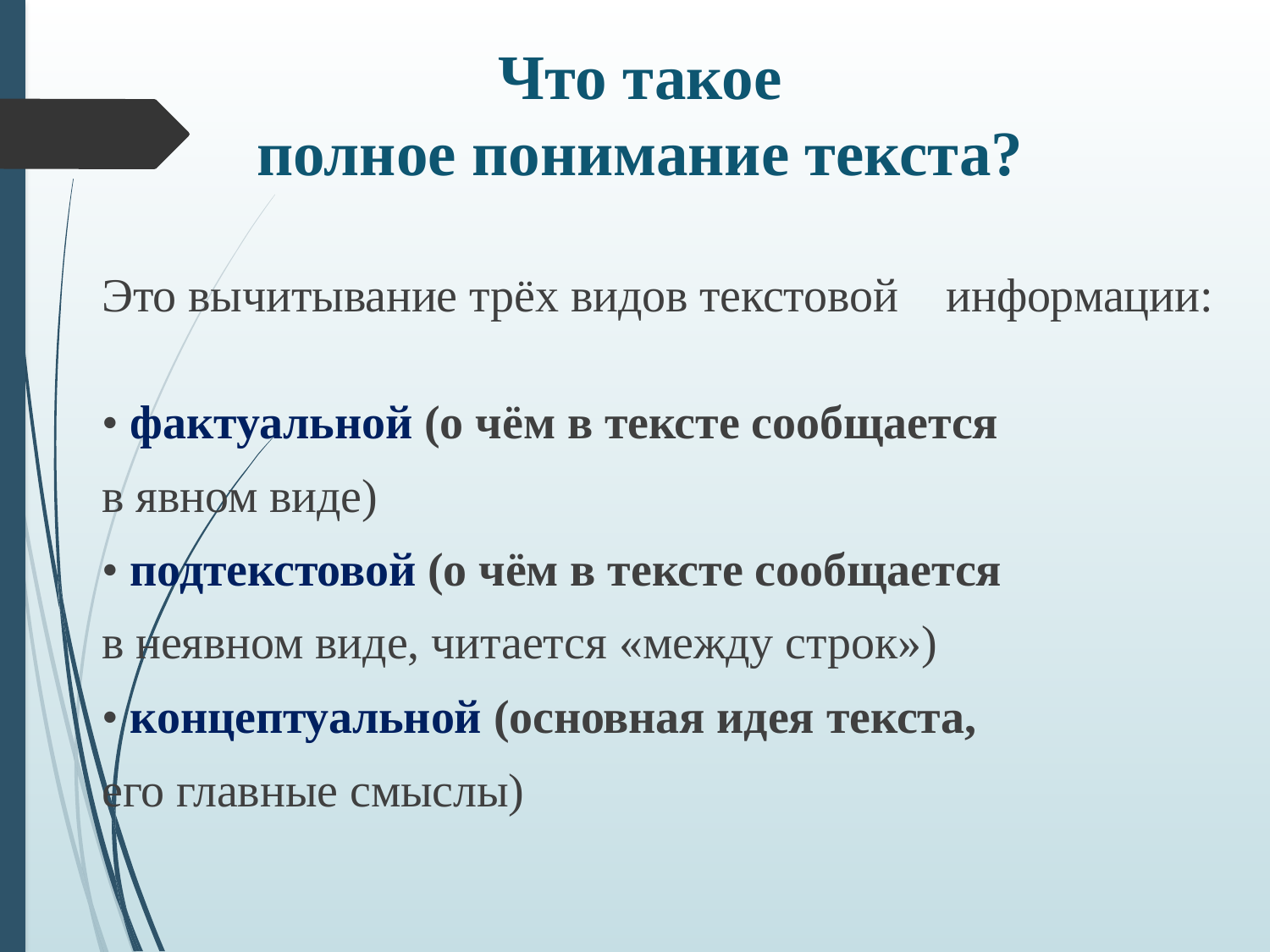

# Что такое полное понимание текста?
Это вычитывание трёх видов текстовой    информации:

• фактуальной (о чём в тексте сообщается
в явном виде)
• подтекстовой (о чём в тексте сообщается
в неявном виде, читается «между строк»)
• концептуальной (основная идея текста,
его главные смыслы)